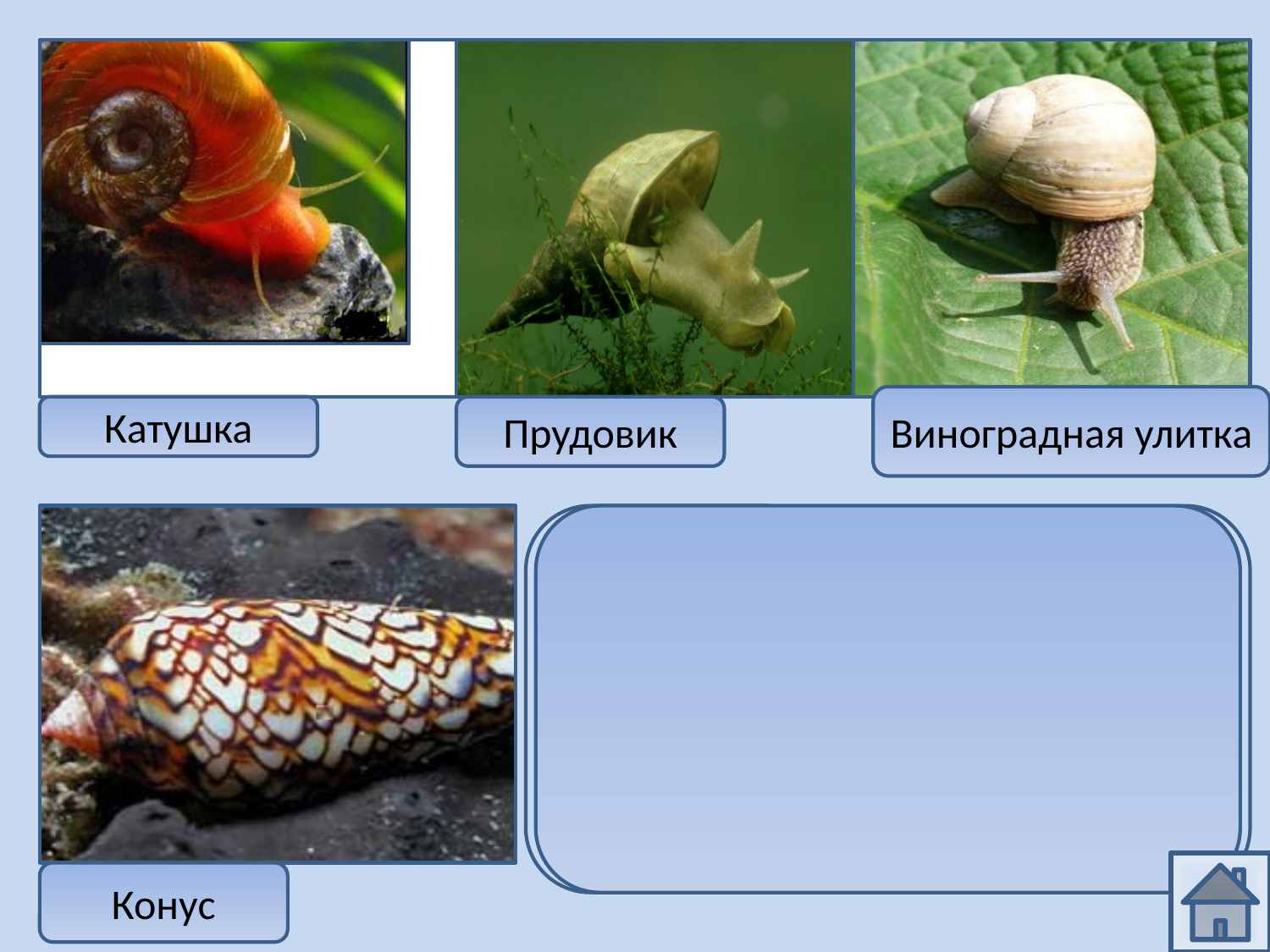

Виноградная улитка
Катушка
Прудовик

Все эти представители относятся
к  классу брюхоногих, но только
виноградная улитка живет в
наземно-воздушной среде, а
остальные особи  в водной
среде обитания

Конус